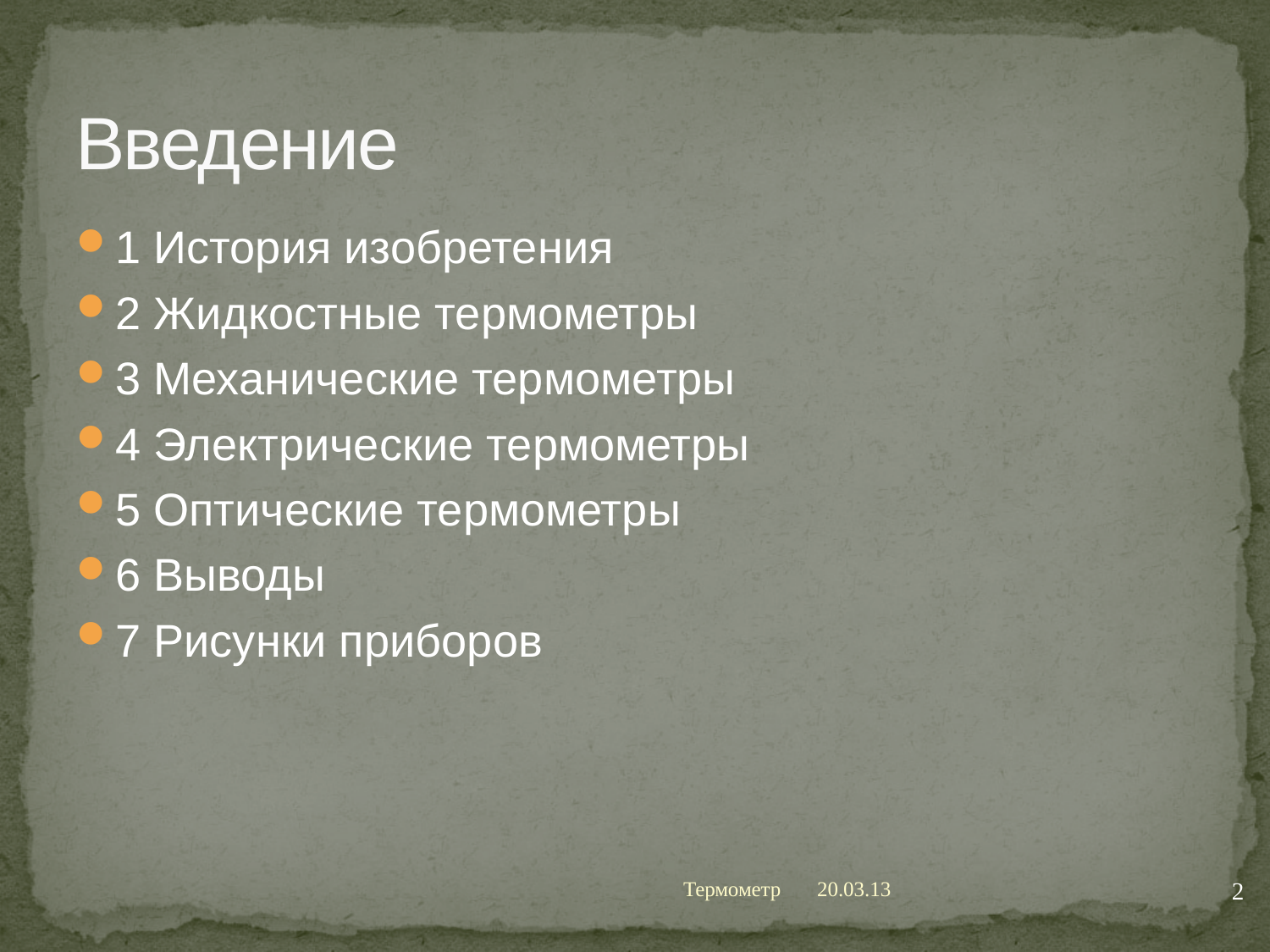

# Введение
1 История изобретения
2 Жидкостные термометры
3 Механические термометры
4 Электрические термометры
5 Оптические термометры
6 Выводы
7 Рисунки приборов
2
Термометр
20.03.13